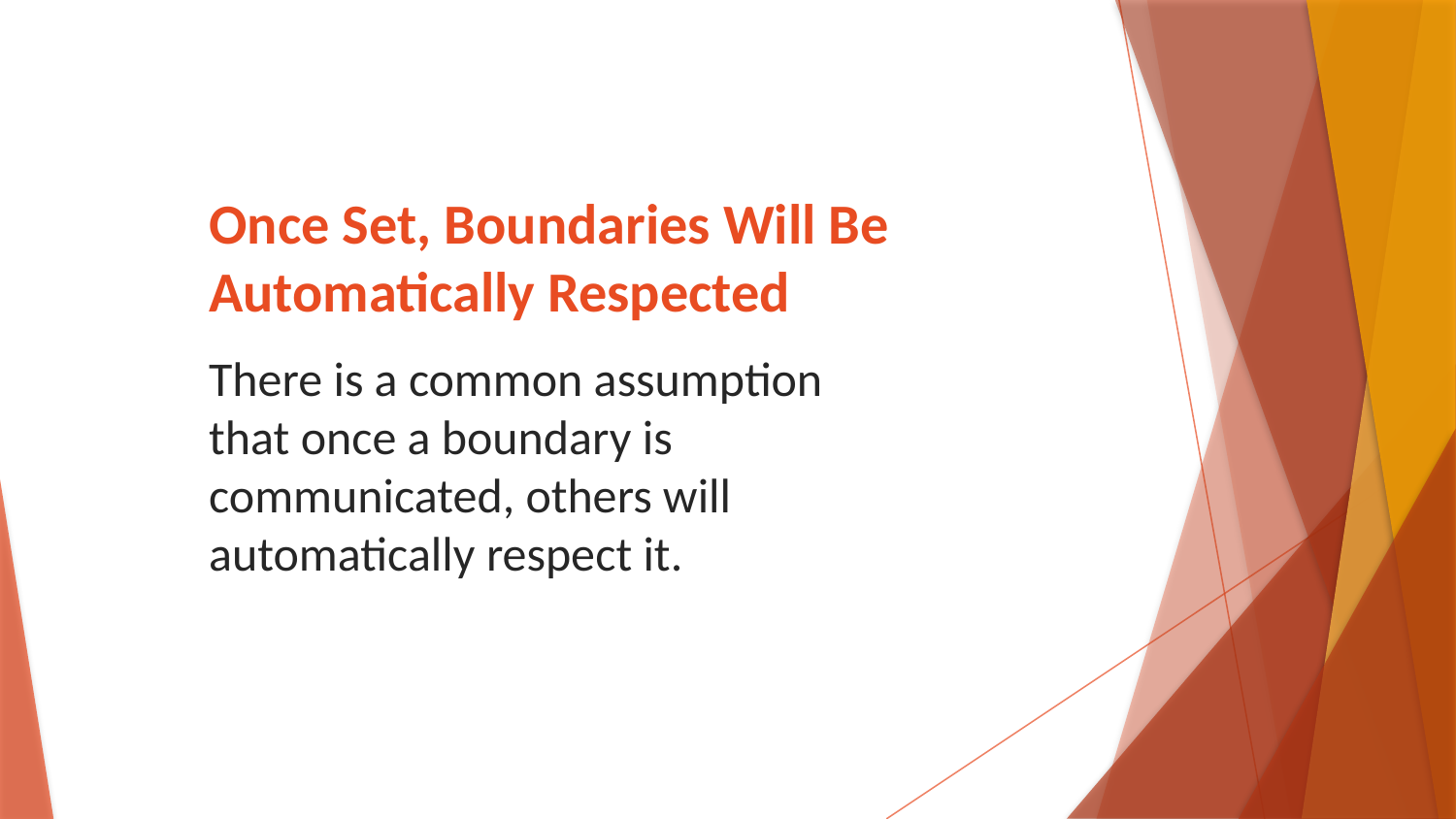

# Once Set, Boundaries Will Be Automatically Respected
There is a common assumption that once a boundary is communicated, others will automatically respect it.